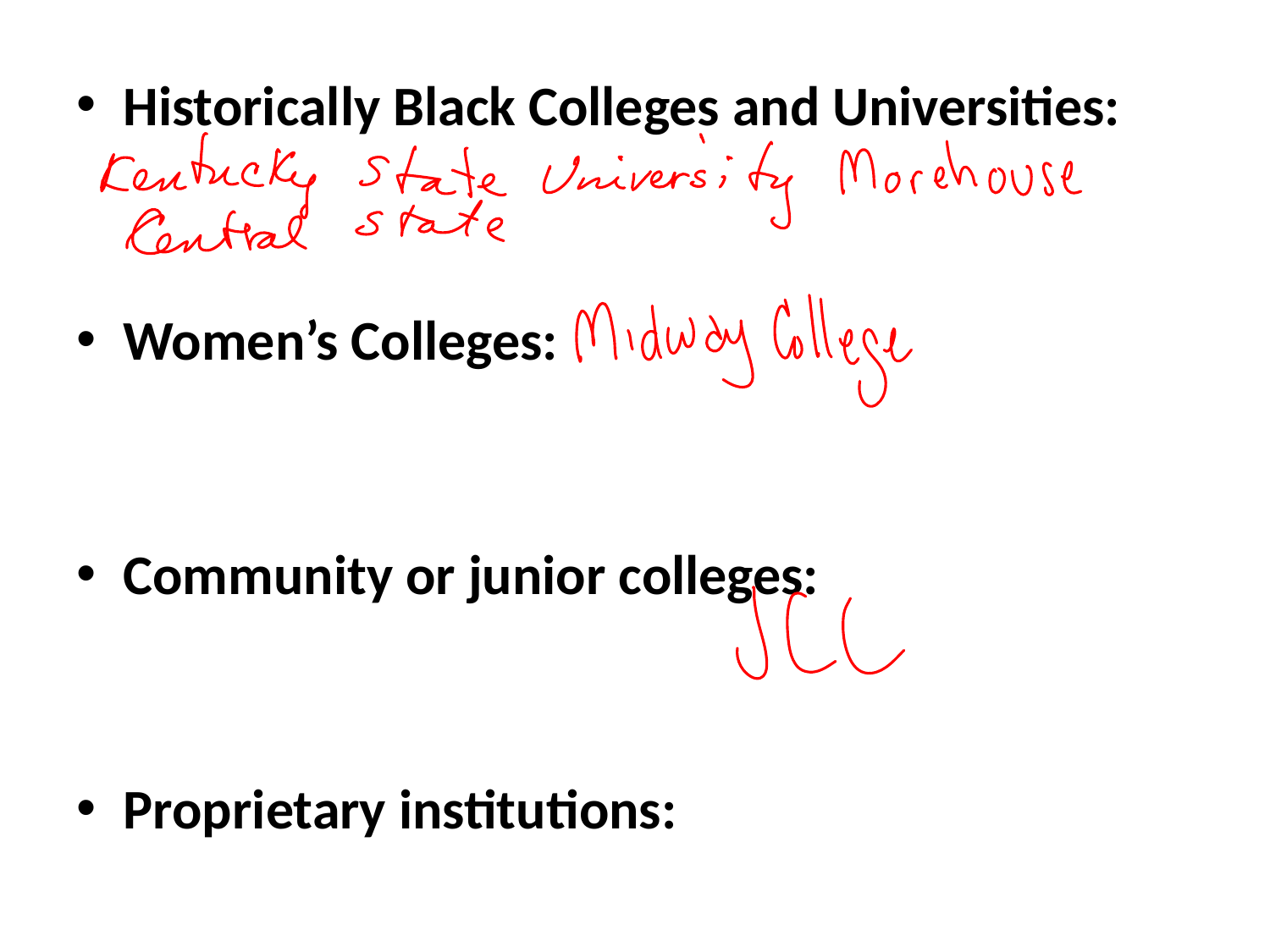

#
Historically Black Colleges and Universities:

Women’s Colleges:

Community or junior colleges:

Proprietary institutions: